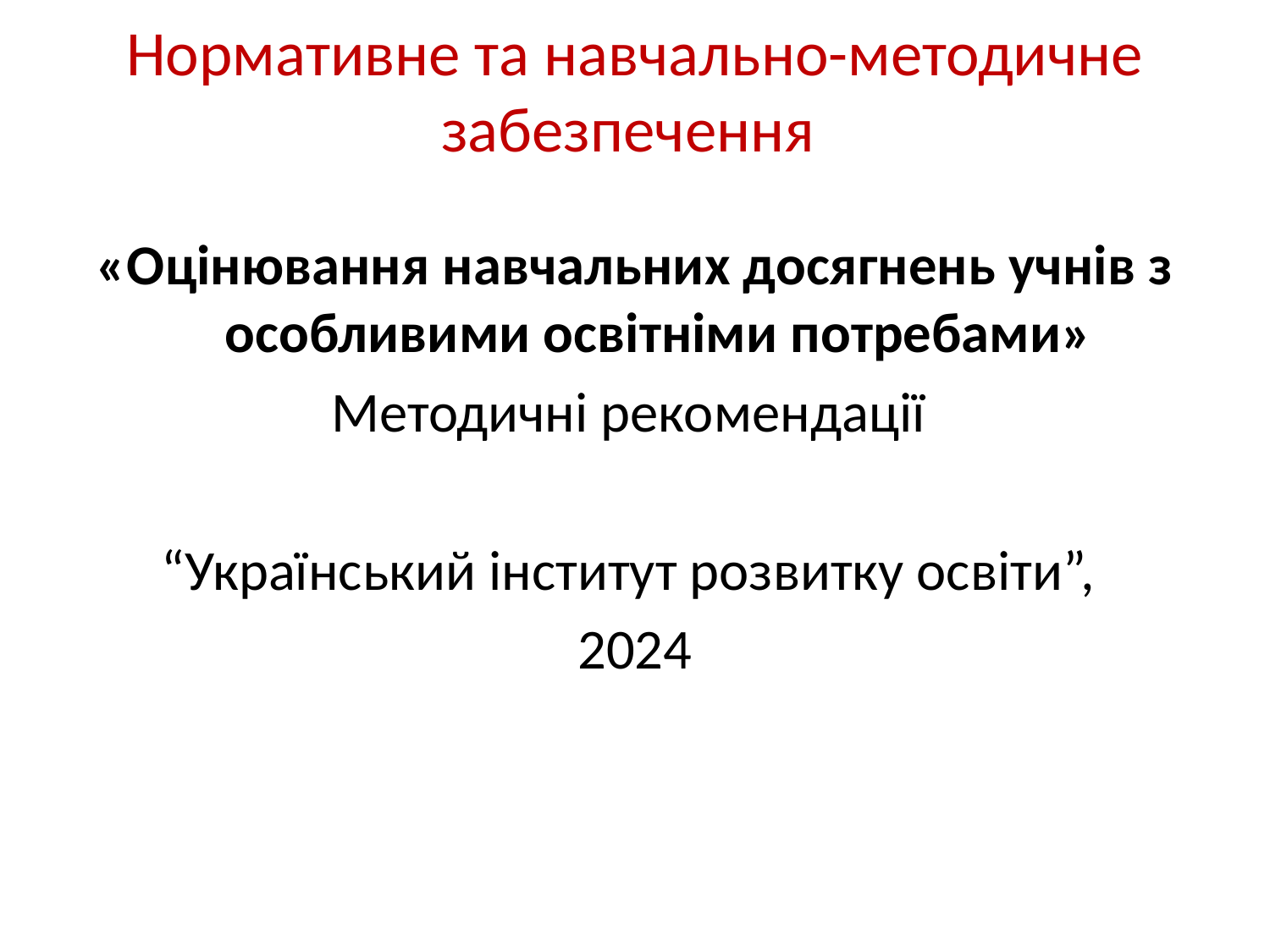

# Нормативне та навчально-методичне забезпечення
«Оцінювання навчальних досягнень учнів з особливими освітніми потребами»
Методичні рекомендації

“Український інститут розвитку освіти”,
2024